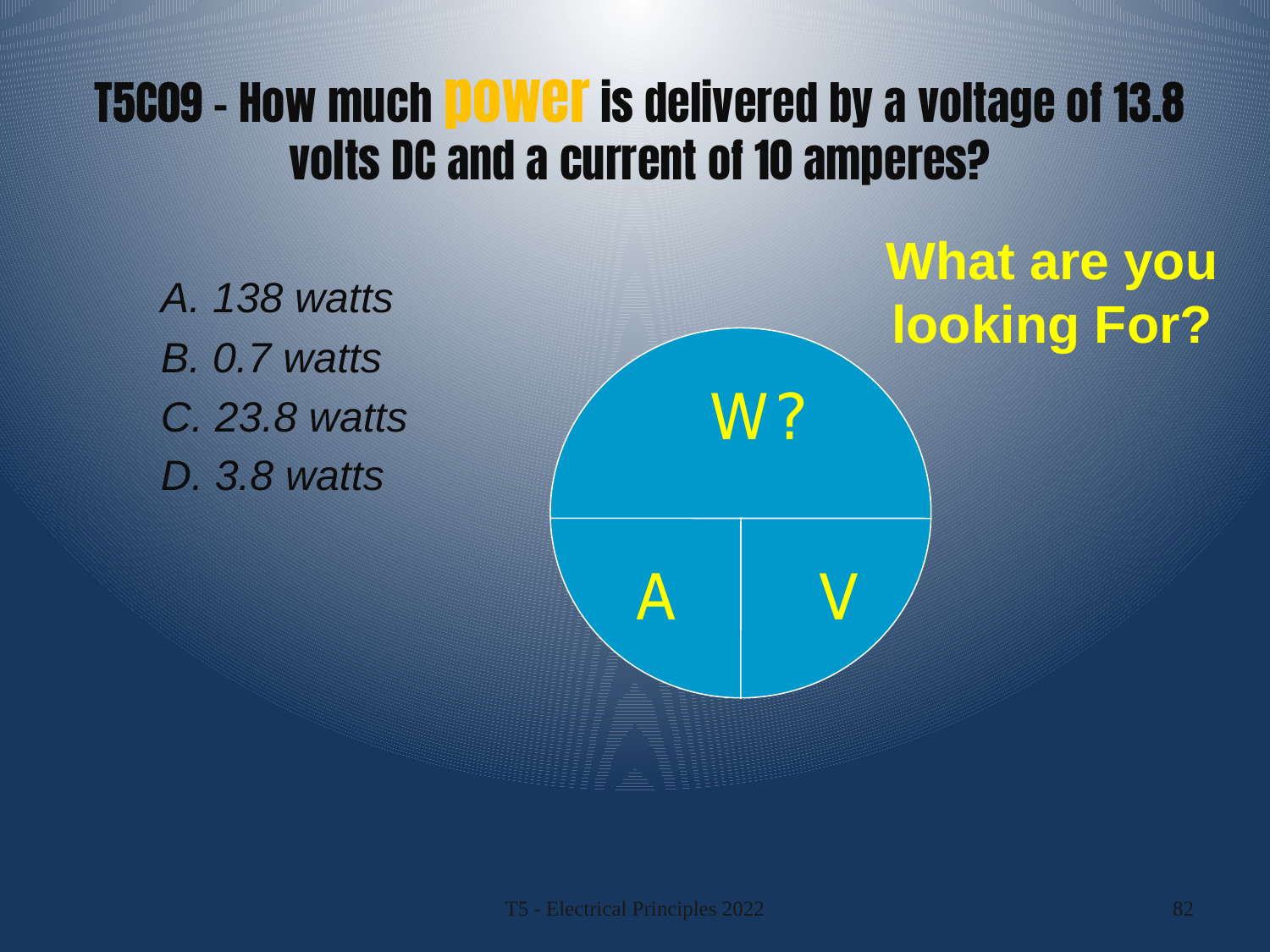

# T5C09 - How much power is delivered by a voltage of 13.8 volts DC and a current of 10 amperes?
What are you looking For?
A. 138 watts
B. 0.7 watts
C. 23.8 watts
D. 3.8 watts

W?
A
V
T5 - Electrical Principles 2022
82